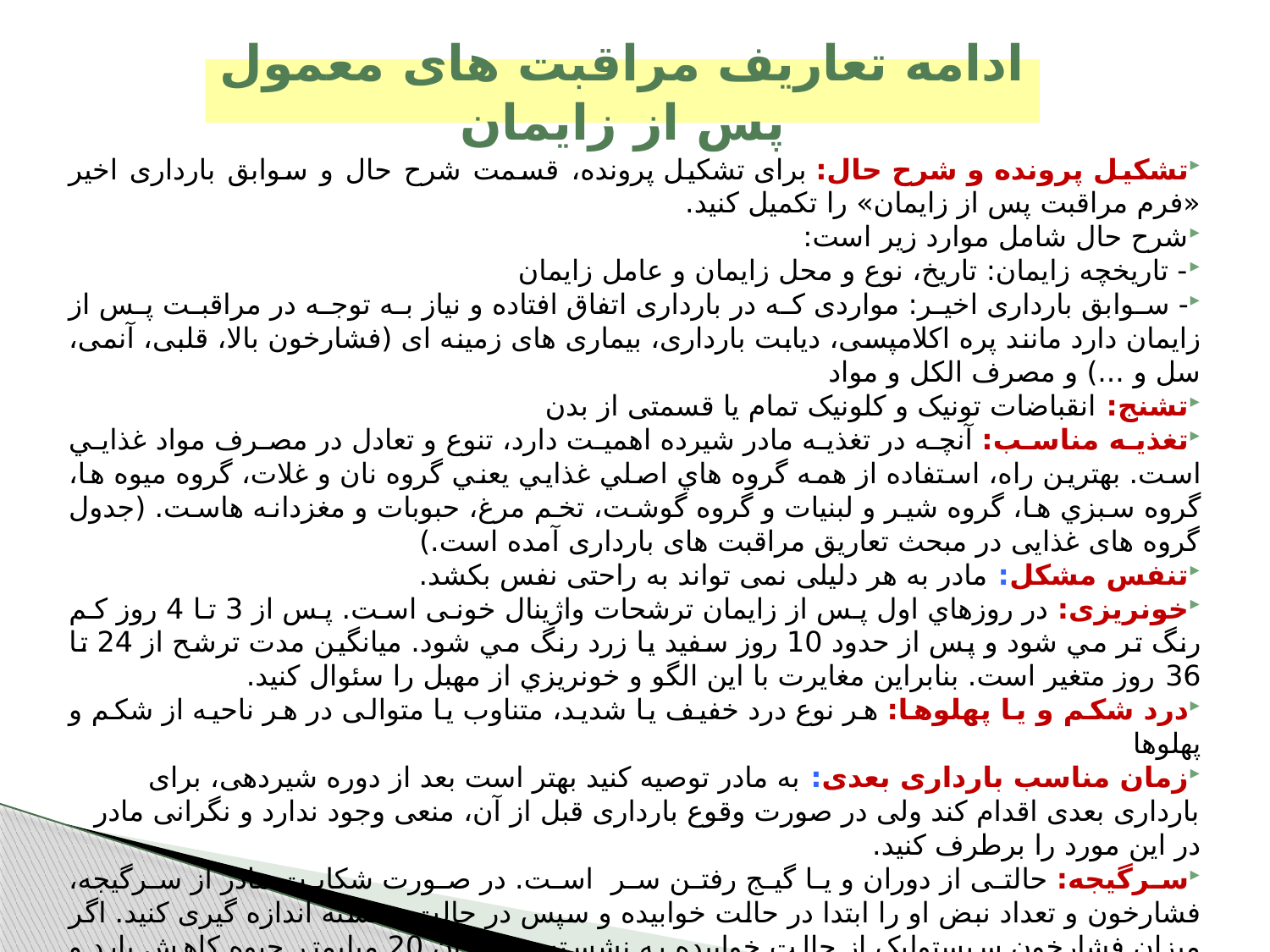

# ادامه تعاریف مراقبت های معمول پس از زایمان
تشکیل پرونده و شرح حال: برای تشکیل پرونده، قسمت شرح حال و سوابق بارداری اخیر «فرم مراقبت پس از زایمان» را تکمیل کنید.
شرح حال شامل موارد زیر است:
- تاریخچه زایمان: تاریخ، نوع و محل زایمان و عامل زایمان
- سوابق بارداری اخیر: مواردی که در بارداری اتفاق افتاده و نیاز به توجه در مراقبت پس از زایمان دارد مانند پره اکلامپسی، دیابت بارداری، بیماری های زمینه ای (فشارخون بالا، قلبی، آنمی، سل و ...) و مصرف الکل و مواد
تشنج: انقباضات تونیک و کلونیک تمام یا قسمتی از بدن
تغذيه مناسب: آنچه در تغذيه مادر شیرده اهميت دارد، تنوع و تعادل در مصرف مواد غذايي است. بهترين راه، استفاده از همه گروه هاي اصلي غذايي يعني گروه نان و غلات، گروه ميوه ها، گروه سبزي ها، گروه شير و لبنيات و گروه گوشت، تخم مرغ، حبوبات و مغزدانه هاست. (جدول گروه های غذایی در مبحث تعاریق مراقبت های بارداری آمده است.)
تنفس مشکل: مادر به هر دلیلی نمی تواند به راحتی نفس بکشد.
خونریزی: در روزهاي اول پس از زايمان ترشحات واژينال خونی است. پس از 3 تا 4 روز كم رنگ تر مي شود و پس از حدود 10 روز سفيد يا زرد رنگ مي شود. ميانگين مدت ترشح از 24 تا 36 روز متغير است. بنابراين مغايرت با اين الگو و خونريزي از مهبل را سئوال کنید.
درد شکم و یا پهلوها: هر نوع درد خفیف یا شدید، متناوب یا متوالی در هر ناحیه از شکم و پهلوها
زمان مناسب بارداری بعدی: به مادر توصیه کنید بهتر است بعد از دوره شیردهی، برای بارداری بعدی اقدام کند ولی در صورت وقوع بارداری قبل از آن، منعی وجود ندارد و نگرانی مادر در این مورد را برطرف کنید.
سرگیجه: حالتی از دوران و یا گیج رفتن سر  است. در صورت شکایت مادر از سرگیجه، فشارخون و تعداد نبض او را ابتدا در حالت خوابیده و سپس در حالت نشسته اندازه گیری کنید. اگر میزان فشارخون سیستولیک از حالت خوابیده به نشسته به میزان 20 میلیمتر جیوه کاهش یابد و تعداد نبض از حالت خوابیده به  نشسته 20 بار افزایش یابد، نیاز به بررسی دارد.
شکایت های شایع: اين شكایت ها شامل خستگي، كمردرد و یبوست است.